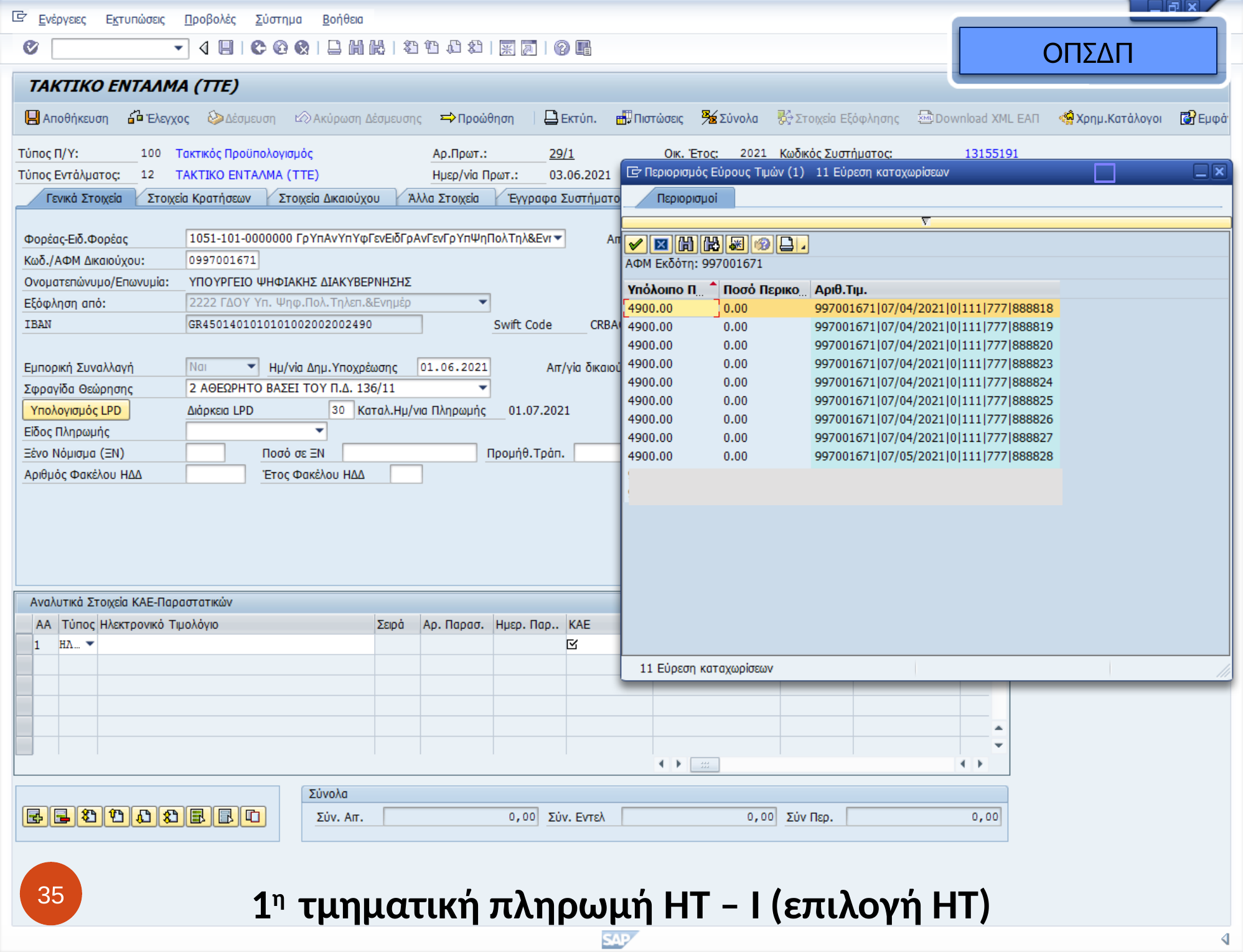

ΟΠΣΔΠ

35
1η  τμηματική πληρωμή ΗΤ – I (επιλογή ΗΤ)